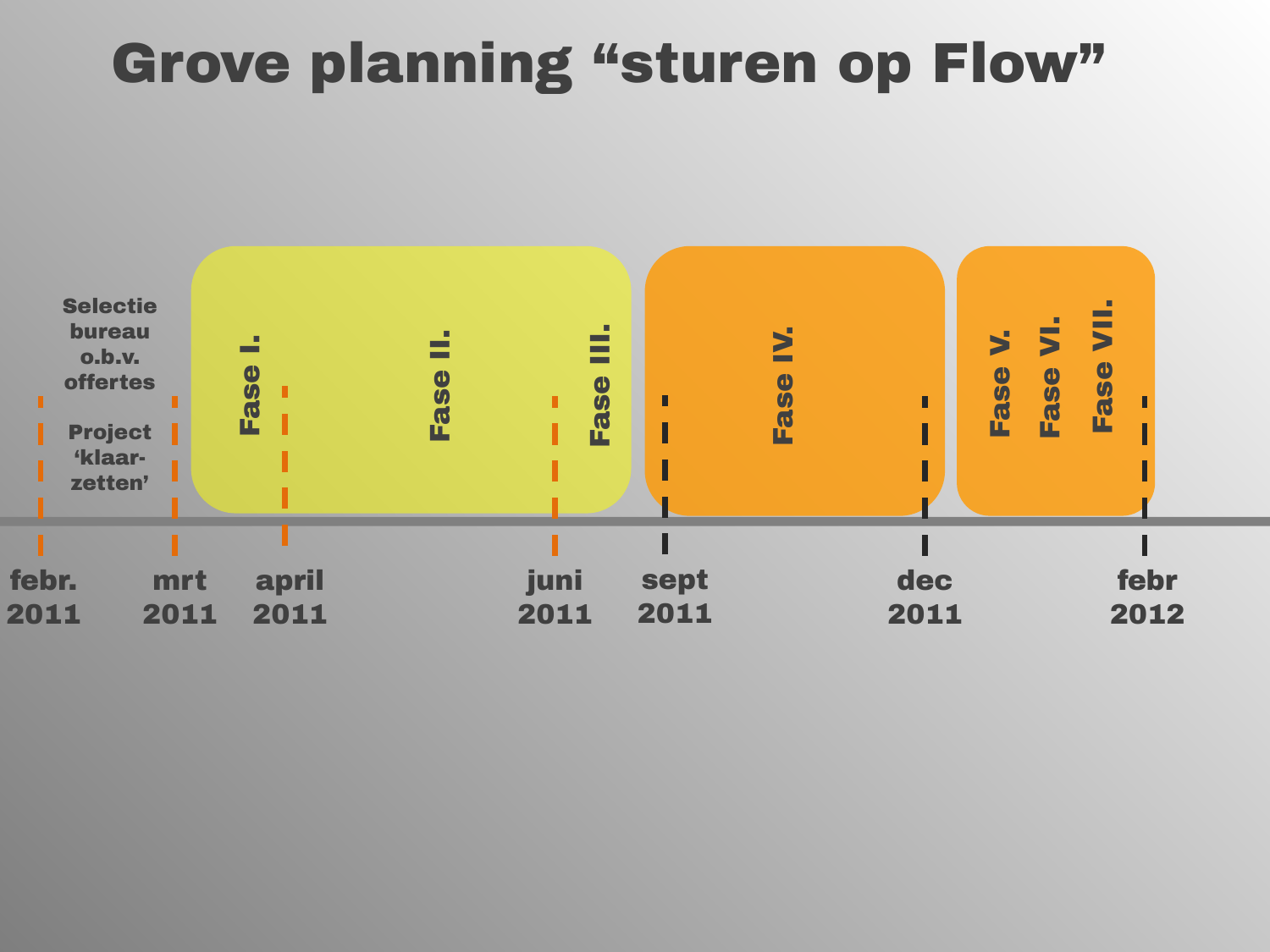

Grove planning “sturen op Flow”

Selectie bureau o.b.v. offertes

Project ‘klaar-zetten’
Fase VII.
Fase VI.
Fase V.
Fase I.
Fase II.
Fase III.
Fase IV.

sept
2011
febr.
2011
mrt
2011
april
2011
juni
2011
dec
2011
febr
2012